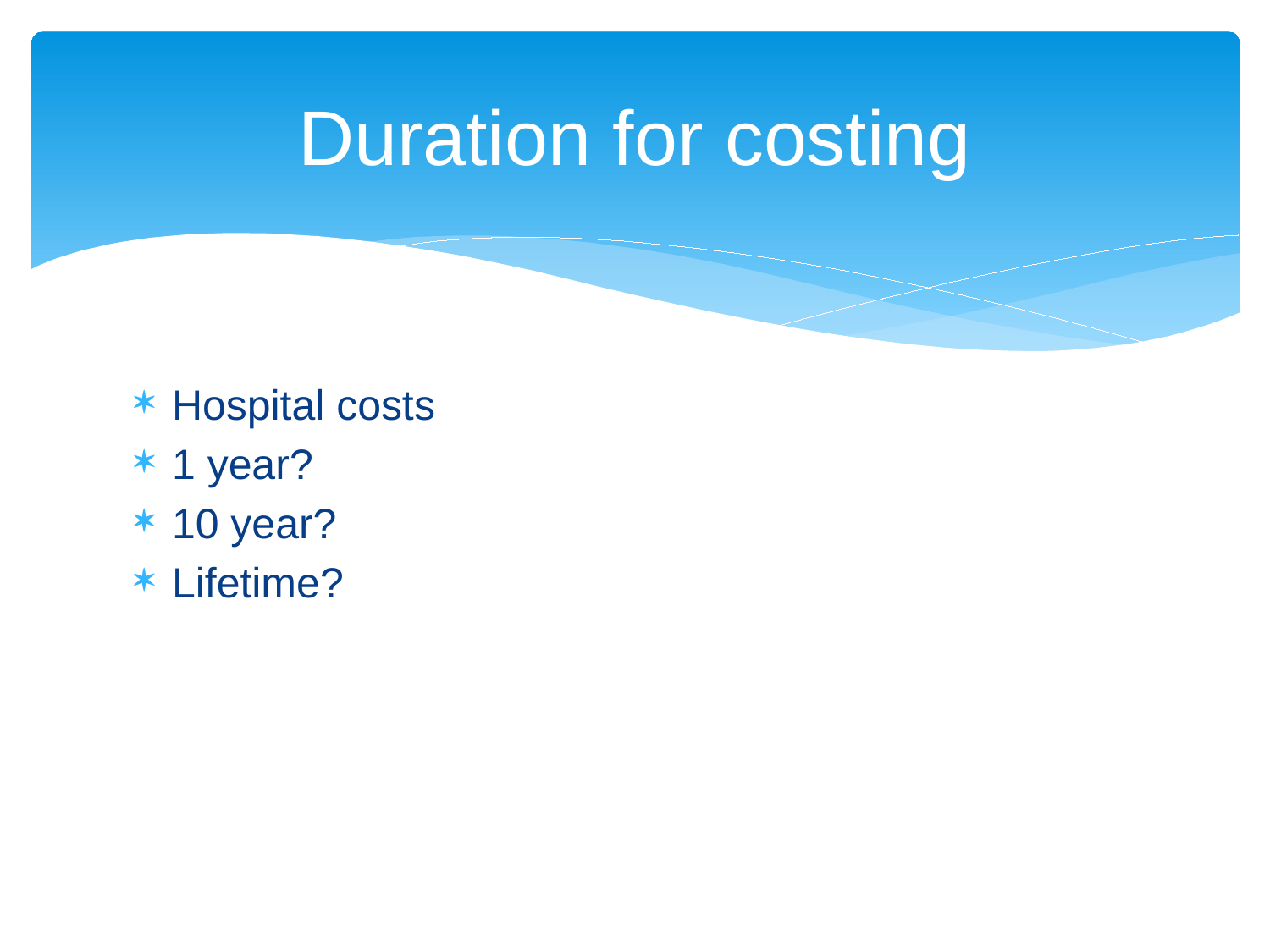

# Duration for costing
Hospital costs
1 year?
10 year?
Lifetime?